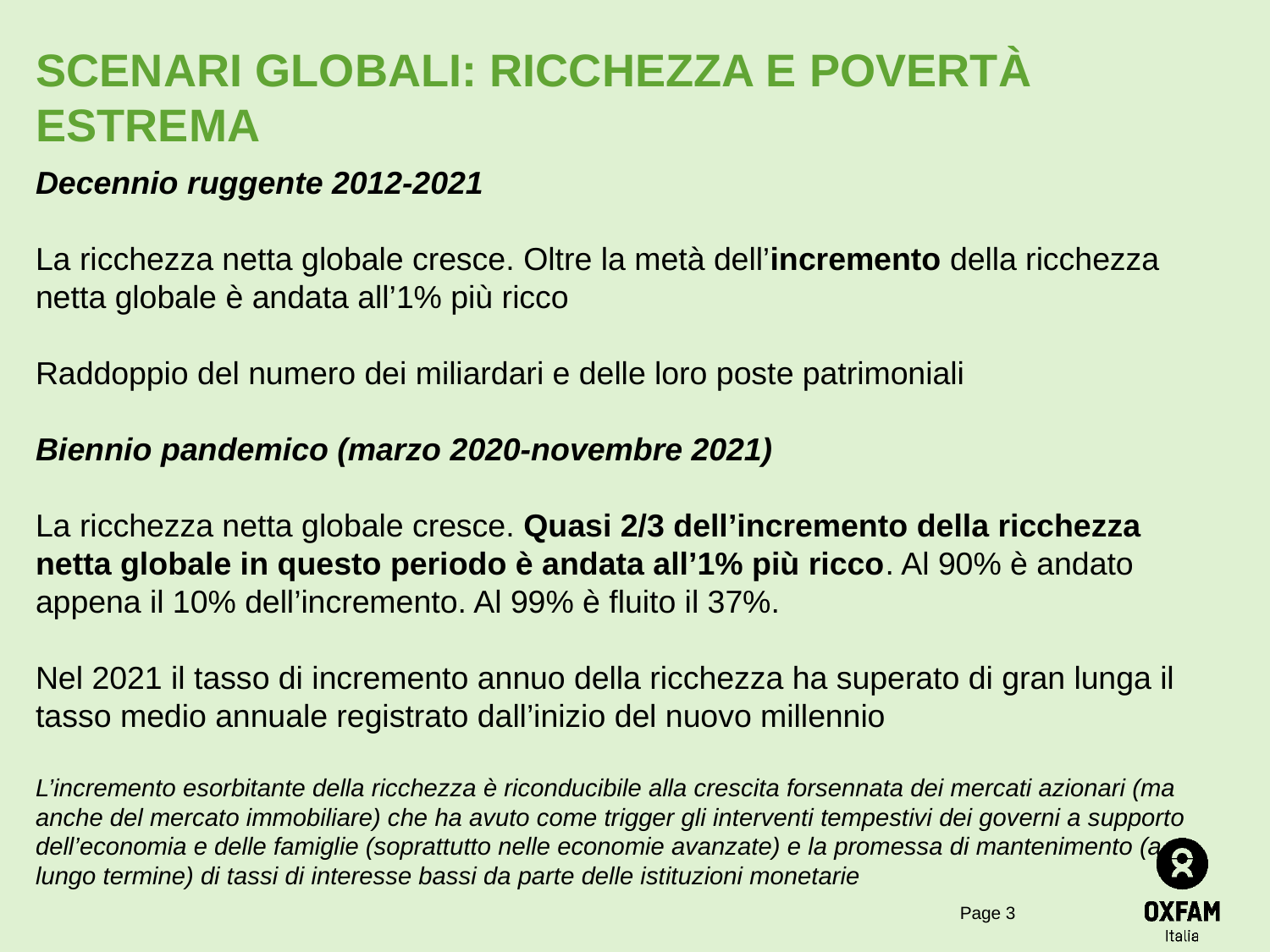

# SCENARI GLOBALI: RICCHEZZA E POVERTÀ ESTREMA

Decennio ruggente 2012-2021
La ricchezza netta globale cresce. Oltre la metà dell’incremento della ricchezza netta globale è andata all’1% più ricco
Raddoppio del numero dei miliardari e delle loro poste patrimoniali
Biennio pandemico (marzo 2020-novembre 2021)
La ricchezza netta globale cresce. Quasi 2/3 dell’incremento della ricchezza netta globale in questo periodo è andata all’1% più ricco. Al 90% è andato appena il 10% dell’incremento. Al 99% è fluito il 37%.
Nel 2021 il tasso di incremento annuo della ricchezza ha superato di gran lunga il tasso medio annuale registrato dall’inizio del nuovo millennio
L’incremento esorbitante della ricchezza è riconducibile alla crescita forsennata dei mercati azionari (ma anche del mercato immobiliare) che ha avuto come trigger gli interventi tempestivi dei governi a supporto dell’economia e delle famiglie (soprattutto nelle economie avanzate) e la promessa di mantenimento (a lungo termine) di tassi di interesse bassi da parte delle istituzioni monetarie